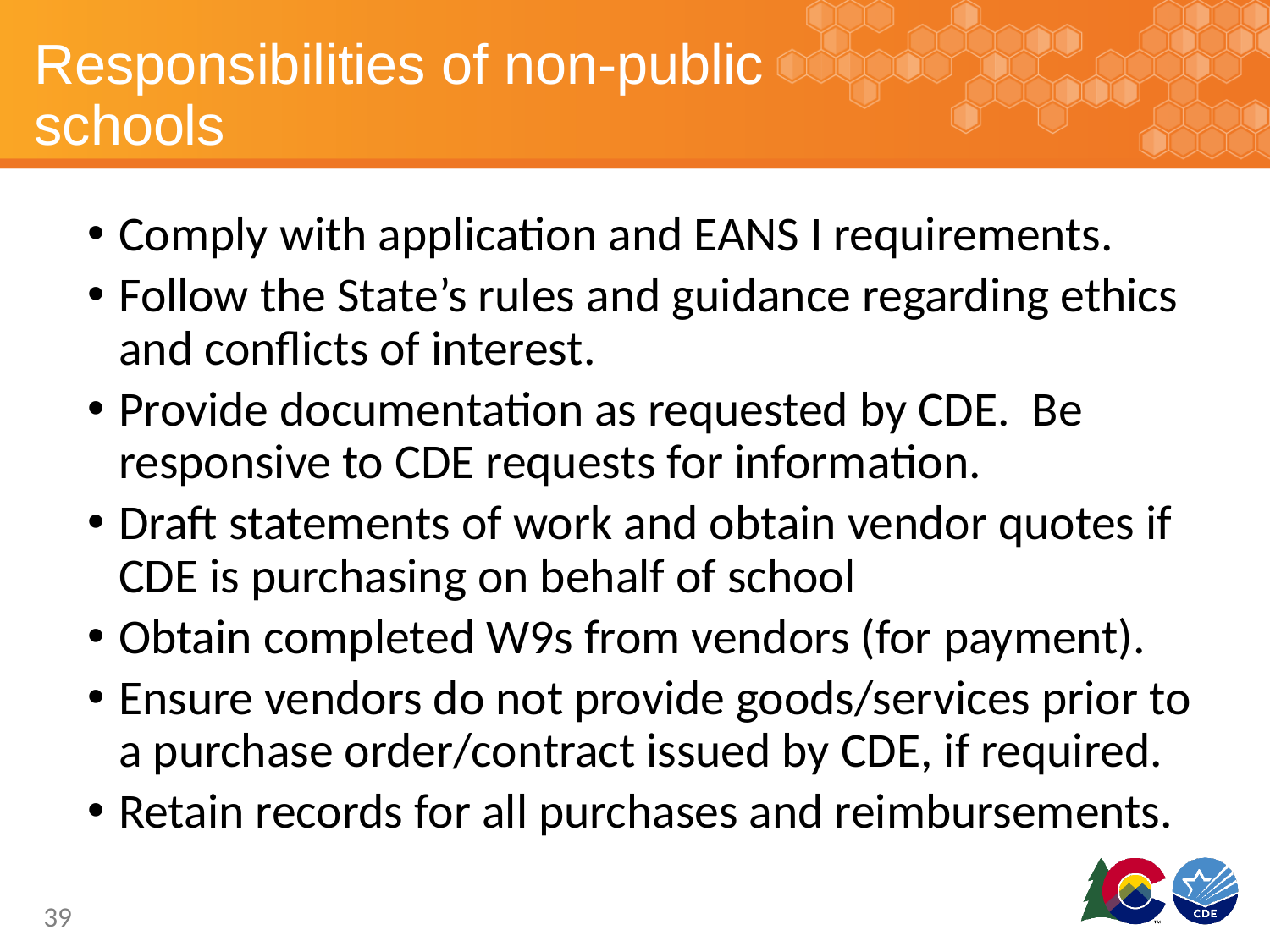

# Responsibilities of non-public schools
Comply with application and EANS I requirements.
Follow the State’s rules and guidance regarding ethics and conflicts of interest.
Provide documentation as requested by CDE.  Be responsive to CDE requests for information.
Draft statements of work and obtain vendor quotes if CDE is purchasing on behalf of school
Obtain completed W9s from vendors (for payment).
Ensure vendors do not provide goods/services prior to a purchase order/contract issued by CDE, if required.
Retain records for all purchases and reimbursements.

39